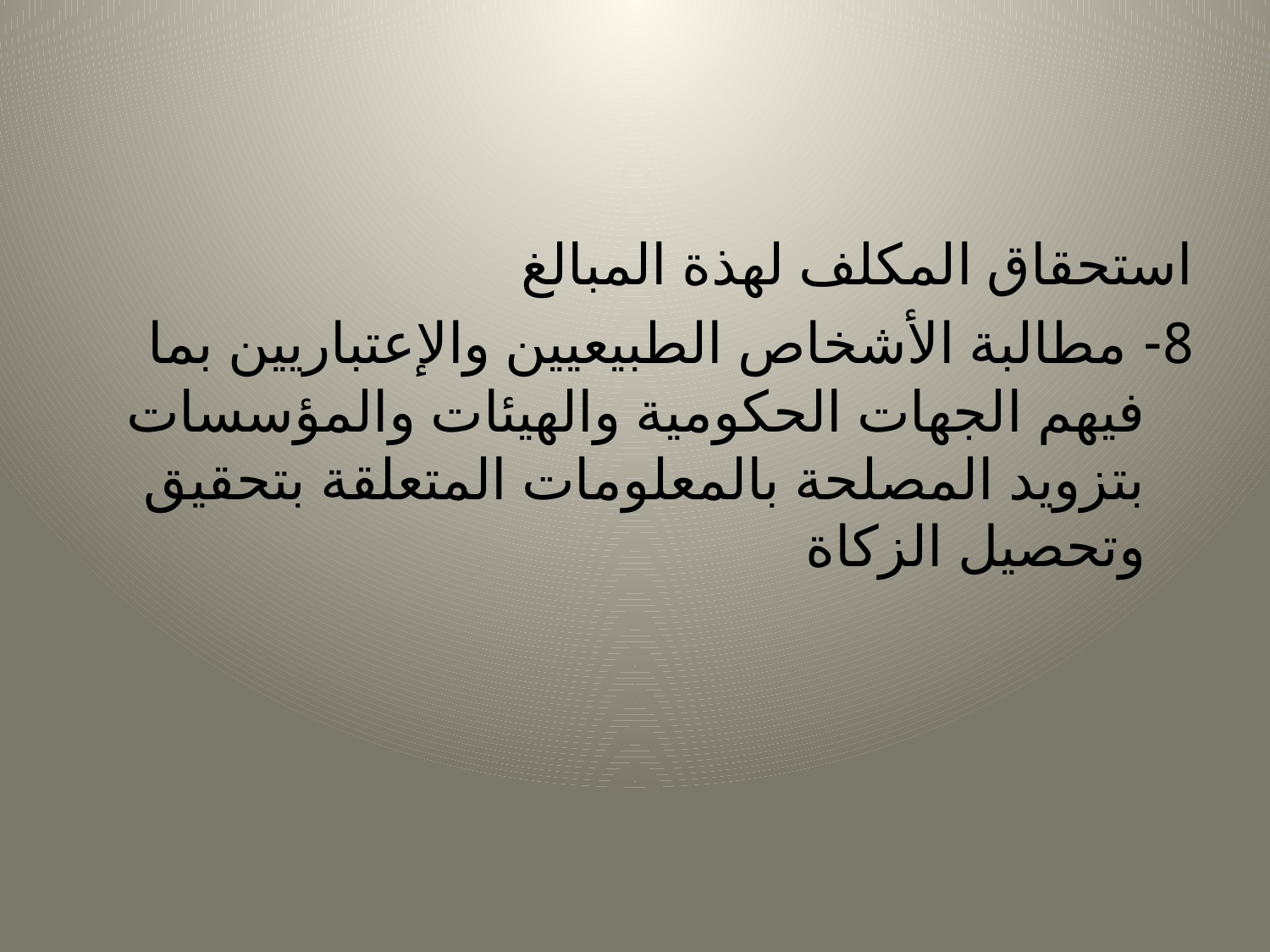

#
استحقاق المكلف لهذة المبالغ
8- مطالبة الأشخاص الطبيعيين والإعتباريين بما فيهم الجهات الحكومية والهيئات والمؤسسات بتزويد المصلحة بالمعلومات المتعلقة بتحقيق وتحصيل الزكاة